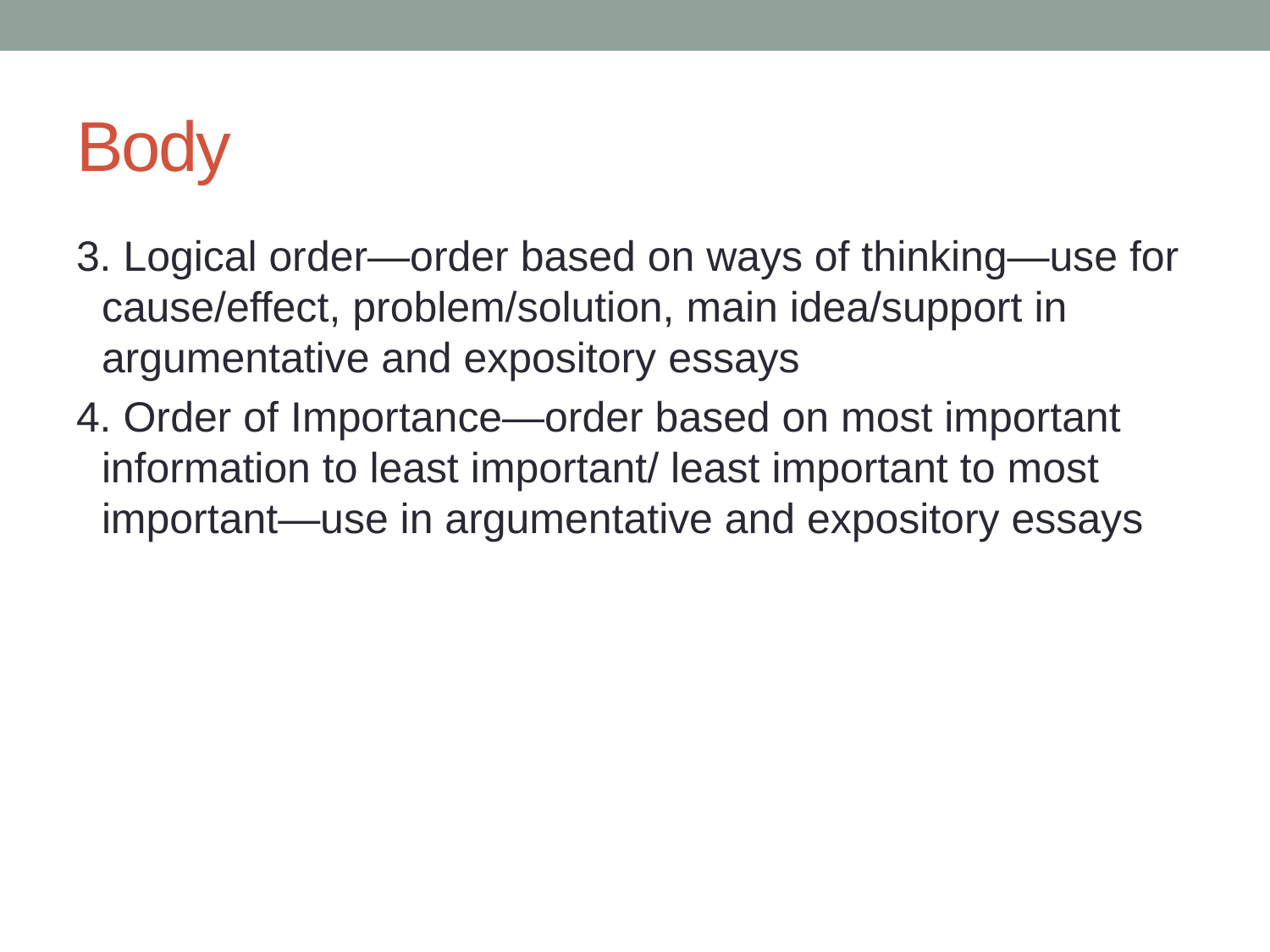

# Body
3. Logical order—order based on ways of thinking—use for cause/effect, problem/solution, main idea/support in argumentative and expository essays
4. Order of Importance—order based on most important information to least important/ least important to most important—use in argumentative and expository essays